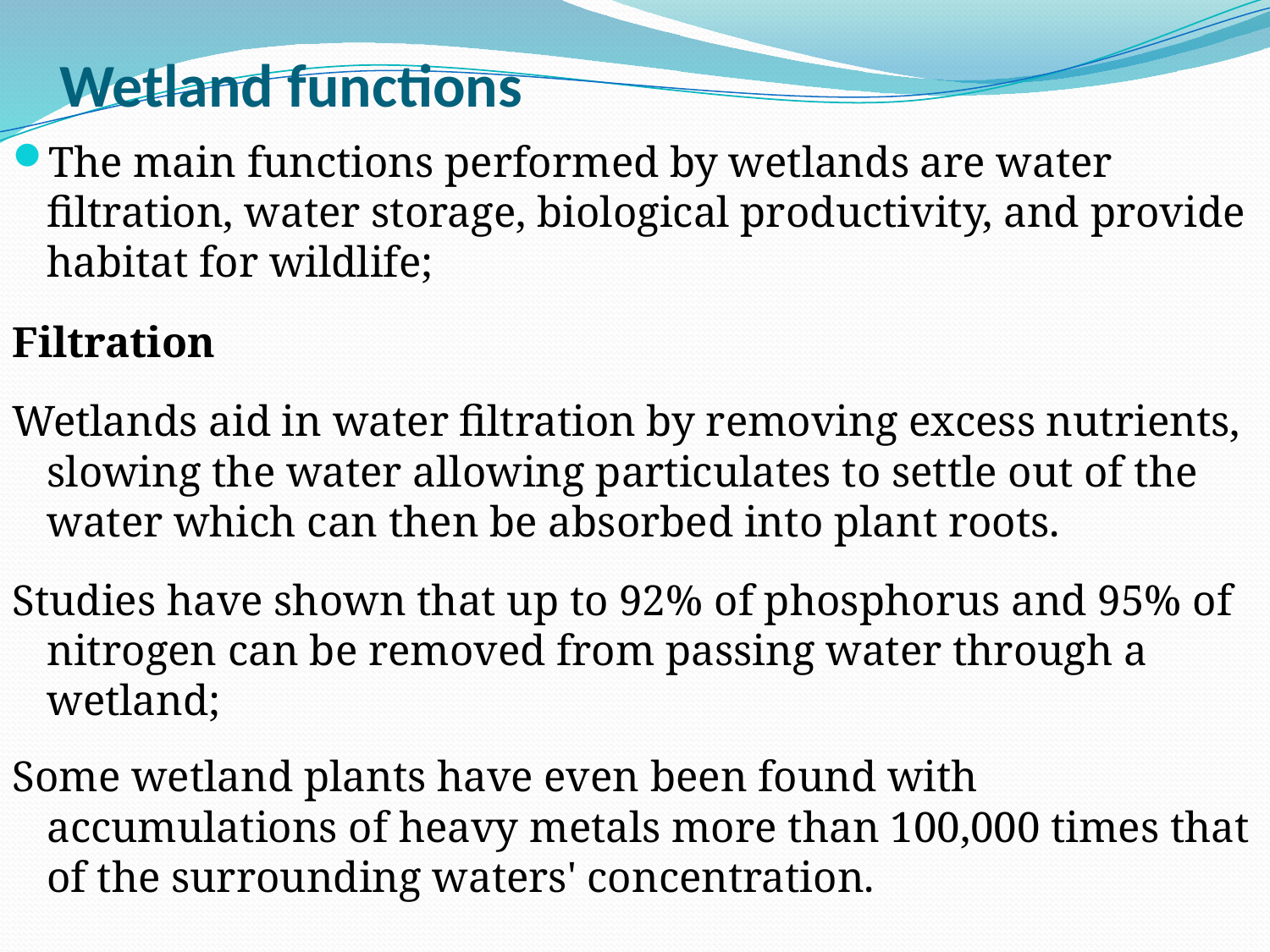

# Wetland functions
The main functions performed by wetlands are water filtration, water storage, biological productivity, and provide habitat for wildlife;

Filtration

Wetlands aid in water filtration by removing excess nutrients, slowing the water allowing particulates to settle out of the water which can then be absorbed into plant roots.

Studies have shown that up to 92% of phosphorus and 95% of nitrogen can be removed from passing water through a wetland;

Some wetland plants have even been found with accumulations of heavy metals more than 100,000 times that of the surrounding waters' concentration.